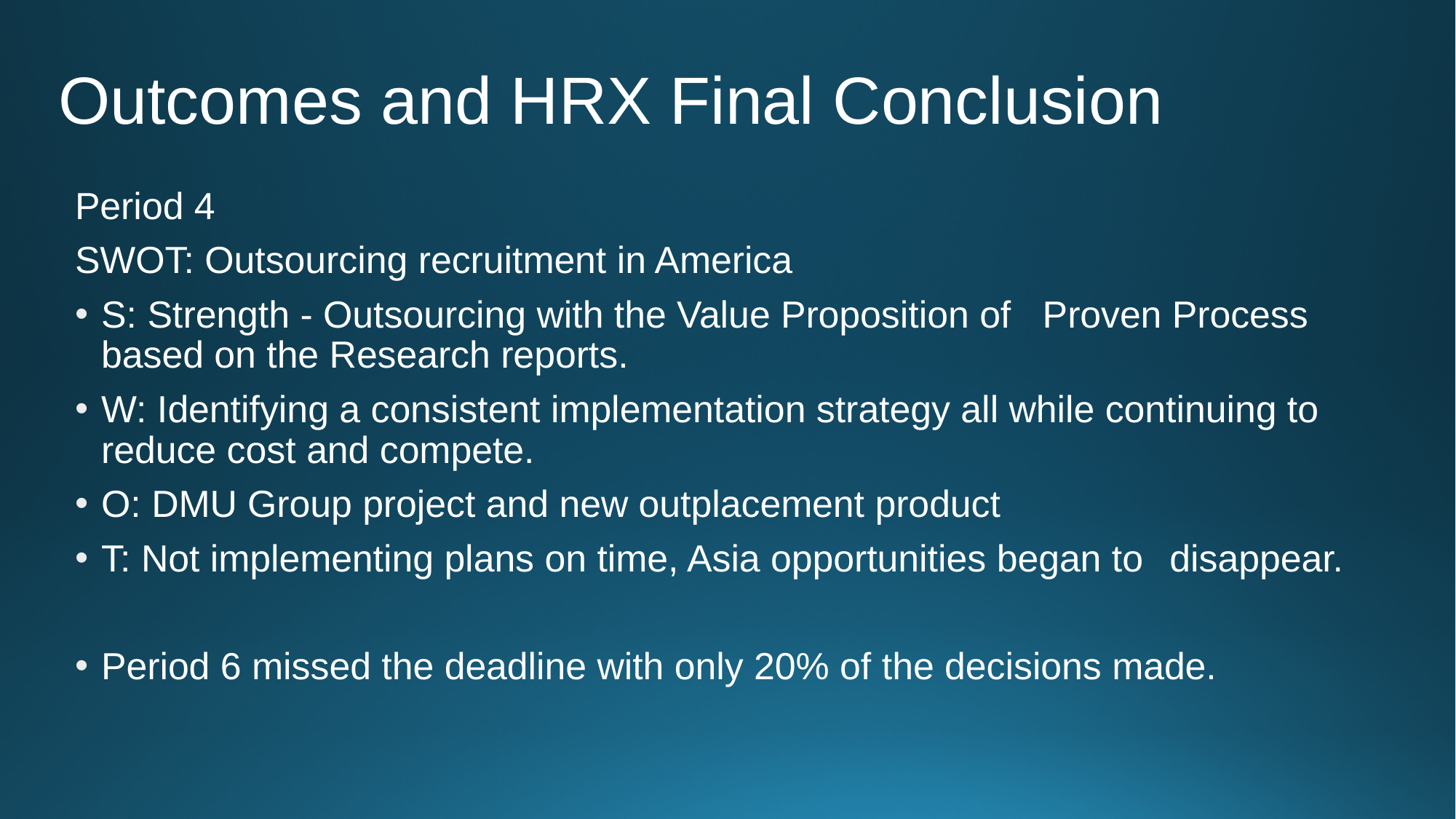

# Outcomes and HRX Final Conclusion
Period 4
SWOT: Outsourcing recruitment in America
S: Strength - Outsourcing with the Value Proposition of   Proven Process based on the Research reports.
W: Identifying a consistent implementation strategy all while continuing to 	reduce cost and compete.
O: DMU Group project and new outplacement product
T: Not implementing plans on time, Asia opportunities began to 	disappear.

Period 6 missed the deadline with only 20% of the decisions made.